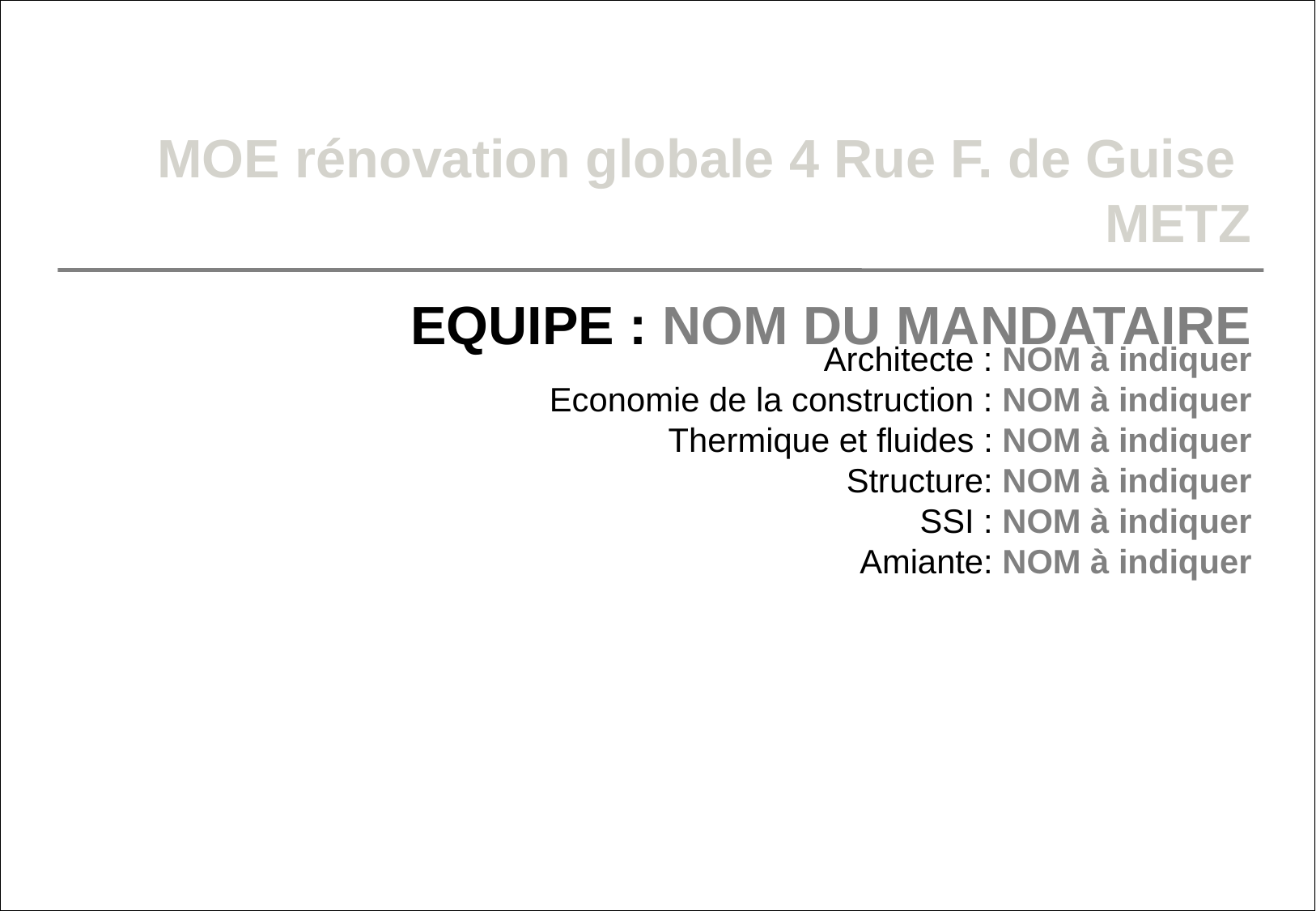

MOE rénovation globale 4 Rue F. de Guise  METZ
EQUIPE : NOM DU MANDATAIRE

Architecte : NOM à indiquer
Economie de la construction : NOM à indiquer
Thermique et fluides : NOM à indiquer
Structure: NOM à indiquer
SSI : NOM à indiquer
Amiante: NOM à indiquer